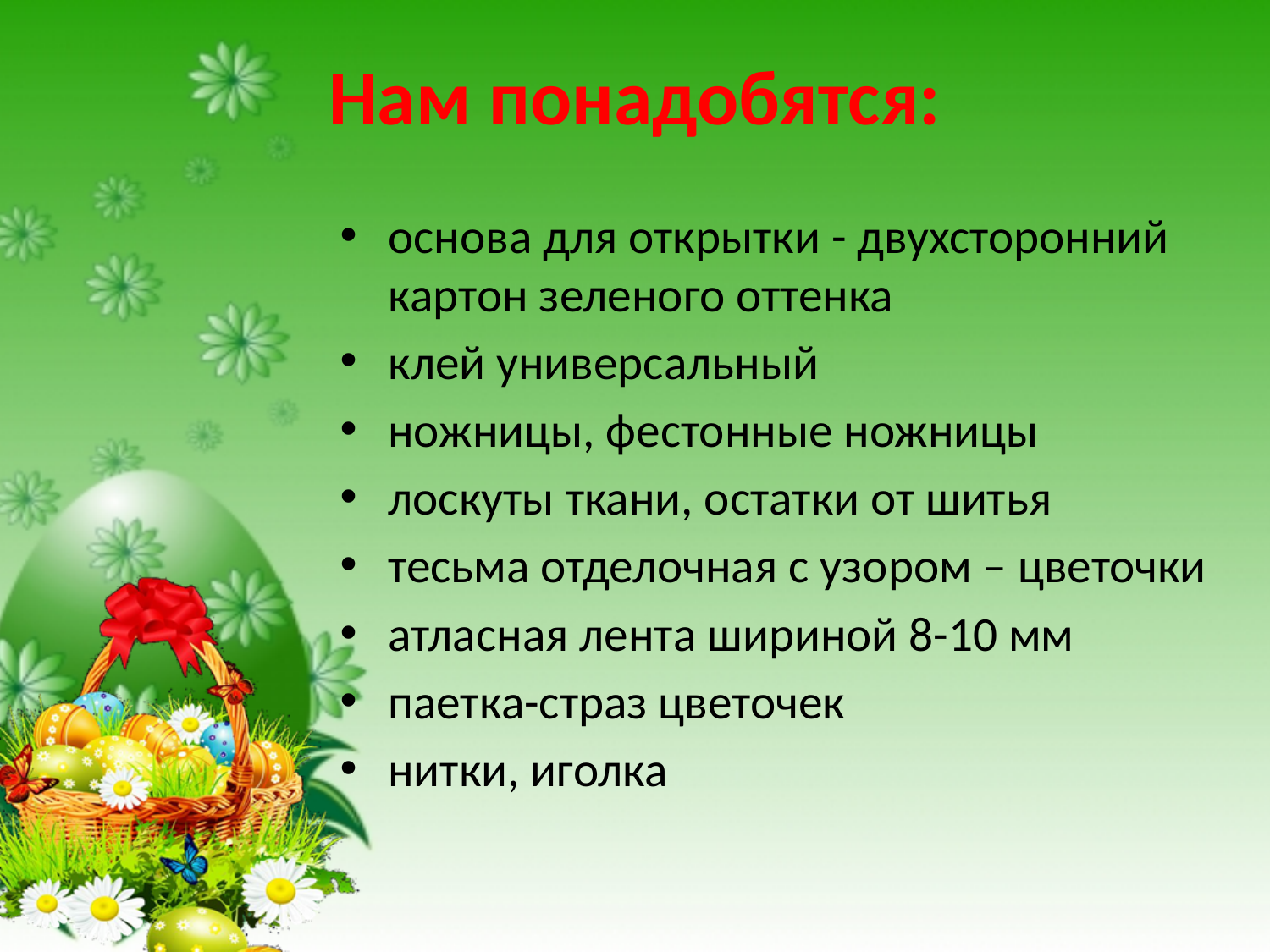

# Нам понадобятся:
основа для открытки - двухсторонний картон зеленого оттенка
клей универсальный
ножницы, фестонные ножницы
лоскуты ткани, остатки от шитья
тесьма отделочная с узором – цветочки
атласная лента шириной 8-10 мм
паетка-страз цветочек
нитки, иголка